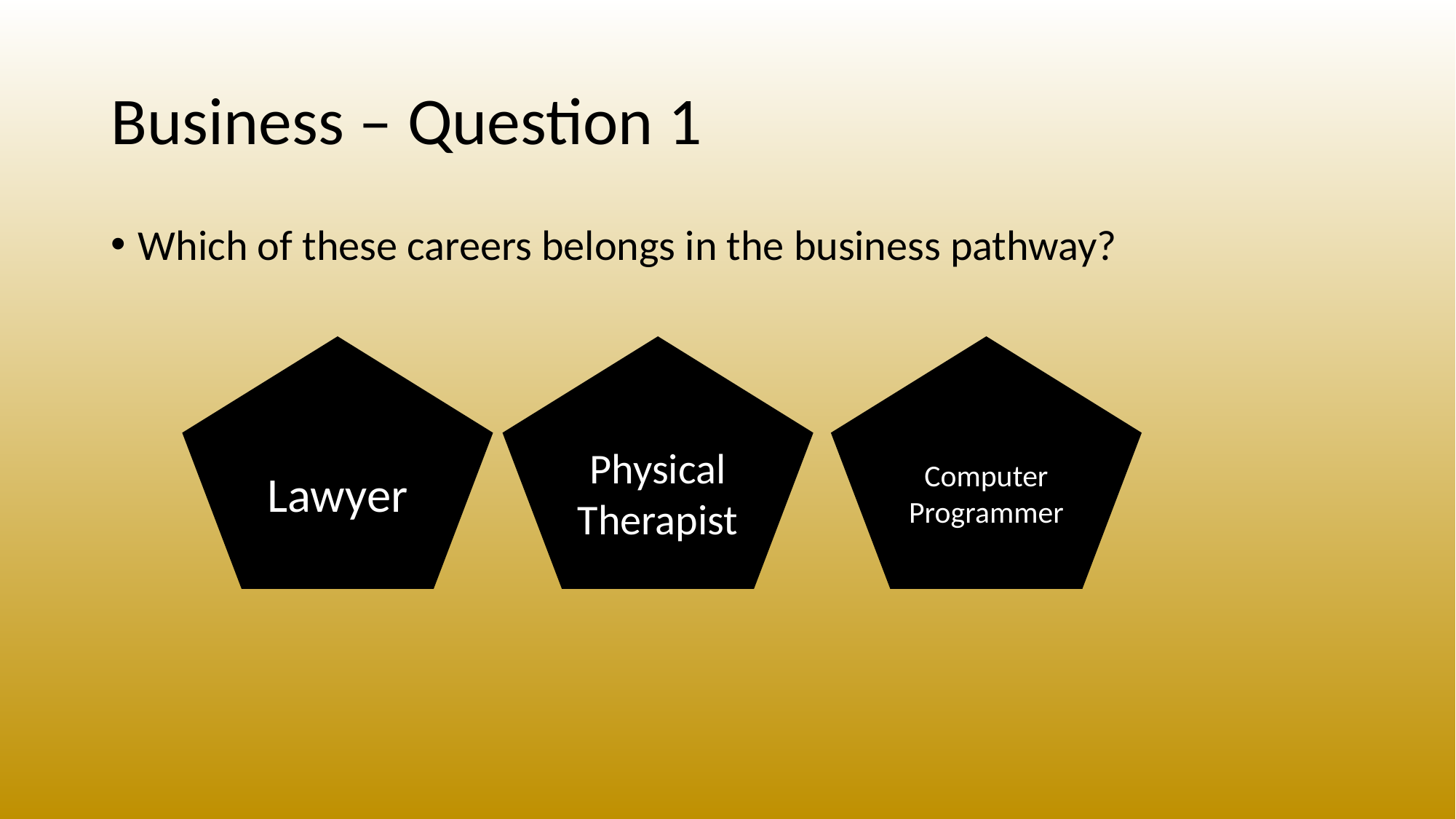

# Business – Question 1
Which of these careers belongs in the business pathway?
Lawyer
Physical Therapist
Computer Programmer